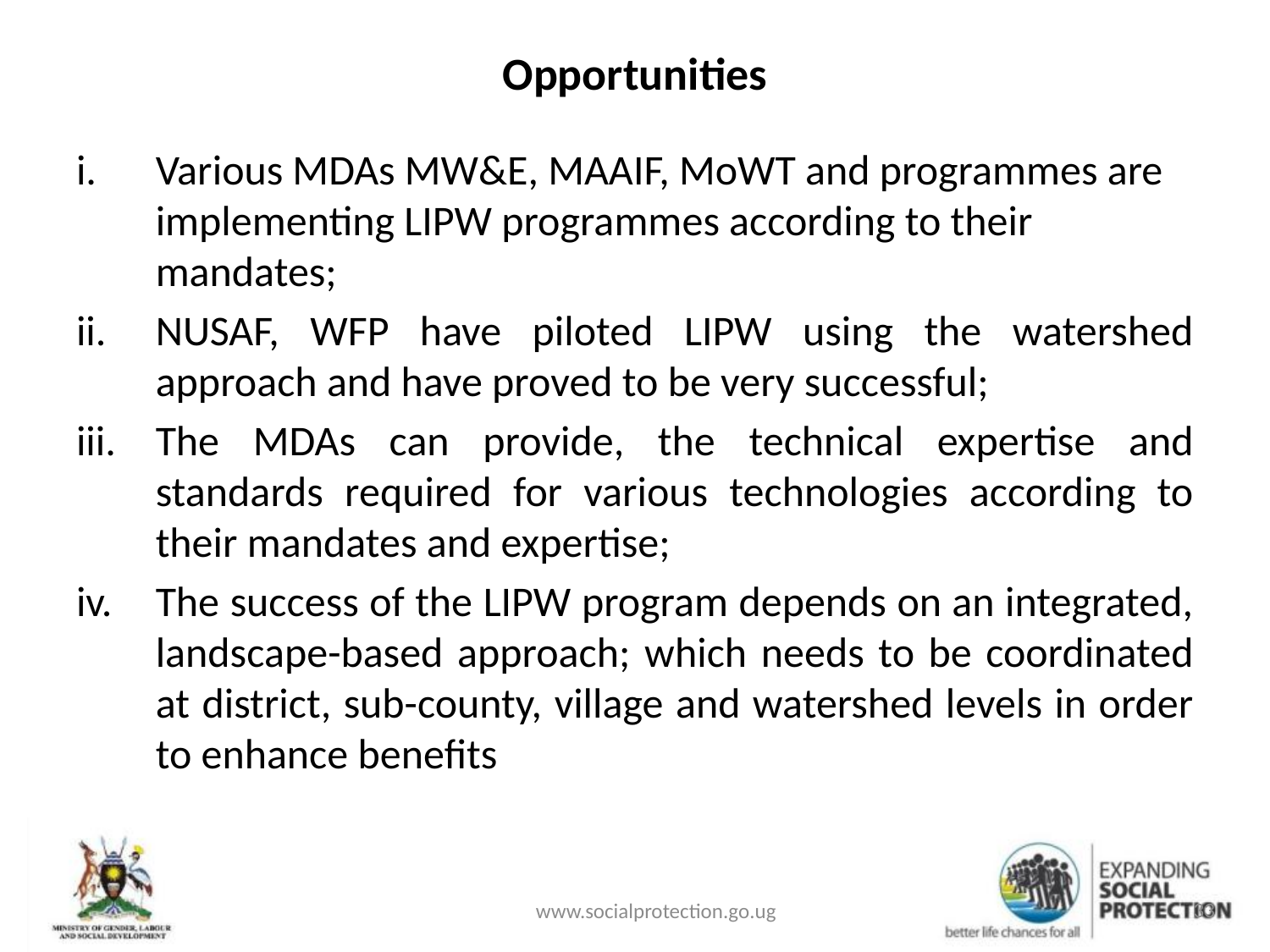

# Opportunities
Various MDAs MW&E, MAAIF, MoWT and programmes are implementing LIPW programmes according to their mandates;
NUSAF, WFP have piloted LIPW using the watershed approach and have proved to be very successful;
The MDAs can provide, the technical expertise and standards required for various technologies according to their mandates and expertise;
The success of the LIPW program depends on an integrated, landscape-based approach; which needs to be coordinated at district, sub-county, village and watershed levels in order to enhance benefits